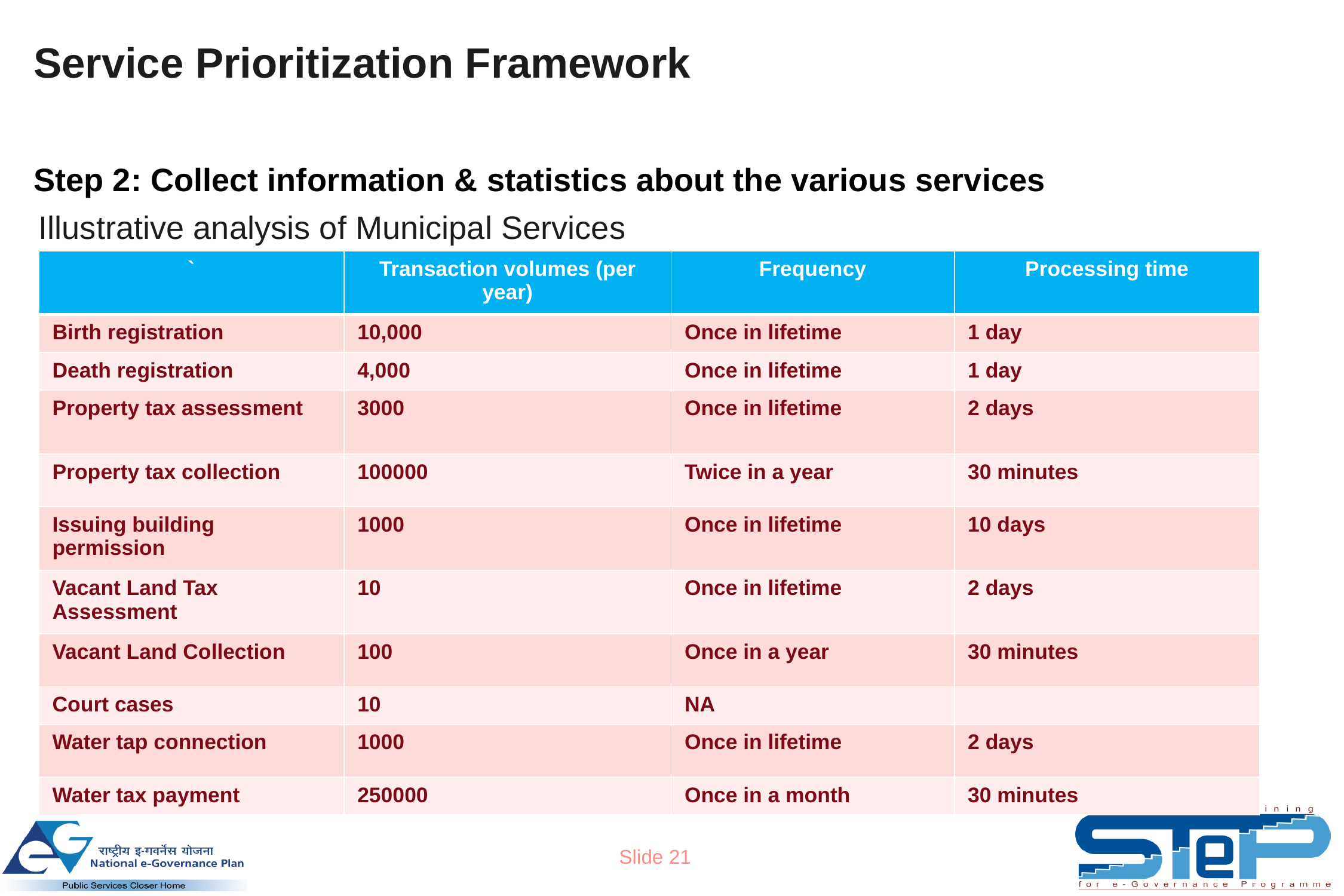

# Service Prioritization Framework
Step 2: Collect information & statistics about the various services
Illustrative analysis of Municipal Services
| ` | Transaction volumes (per year) | Frequency | Processing time |
| --- | --- | --- | --- |
| Birth registration | 10,000 | Once in lifetime | 1 day |
| Death registration | 4,000 | Once in lifetime | 1 day |
| Property tax assessment | 3000 | Once in lifetime | 2 days |
| Property tax collection | 100000 | Twice in a year | 30 minutes |
| Issuing building permission | 1000 | Once in lifetime | 10 days |
| Vacant Land Tax Assessment | 10 | Once in lifetime | 2 days |
| Vacant Land Collection | 100 | Once in a year | 30 minutes |
| Court cases | 10 | NA |  |
| Water tap connection | 1000 | Once in lifetime | 2 days |
| Water tax payment | 250000 | Once in a month | 30 minutes |